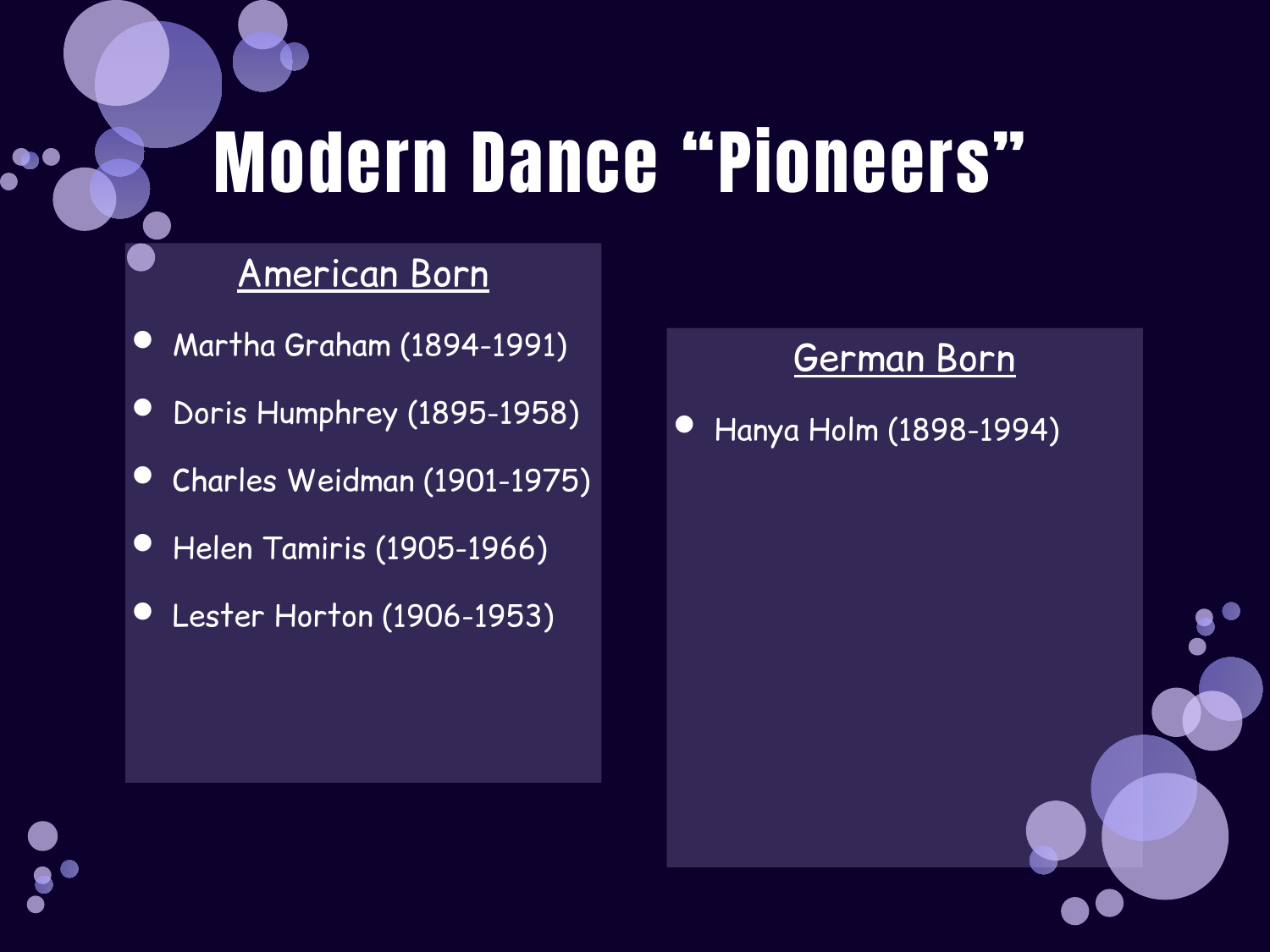

# Modern Dance “Pioneers”
American Born
Martha Graham (1894-1991)
Doris Humphrey (1895-1958)
Charles Weidman (1901-1975)
Helen Tamiris (1905-1966)
Lester Horton (1906-1953)
German Born
Hanya Holm (1898-1994)